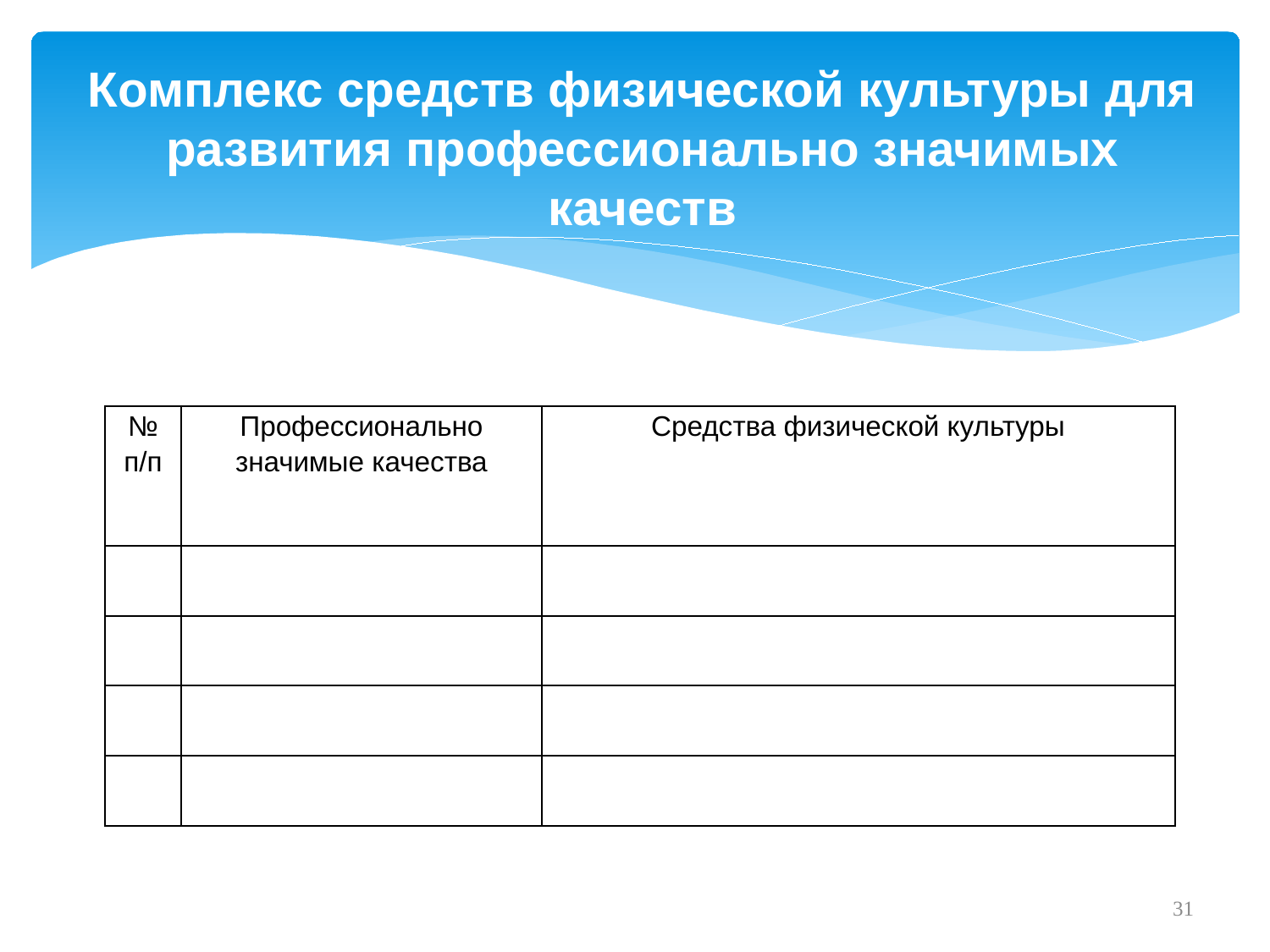

Комплекс средств физической культуры для развития профессионально значимых качеств
| № п/п | Профессионально значимые качества | Средства физической культуры |
| --- | --- | --- |
|  |  |  |
|  |  |  |
|  |  |  |
|  |  |  |
31